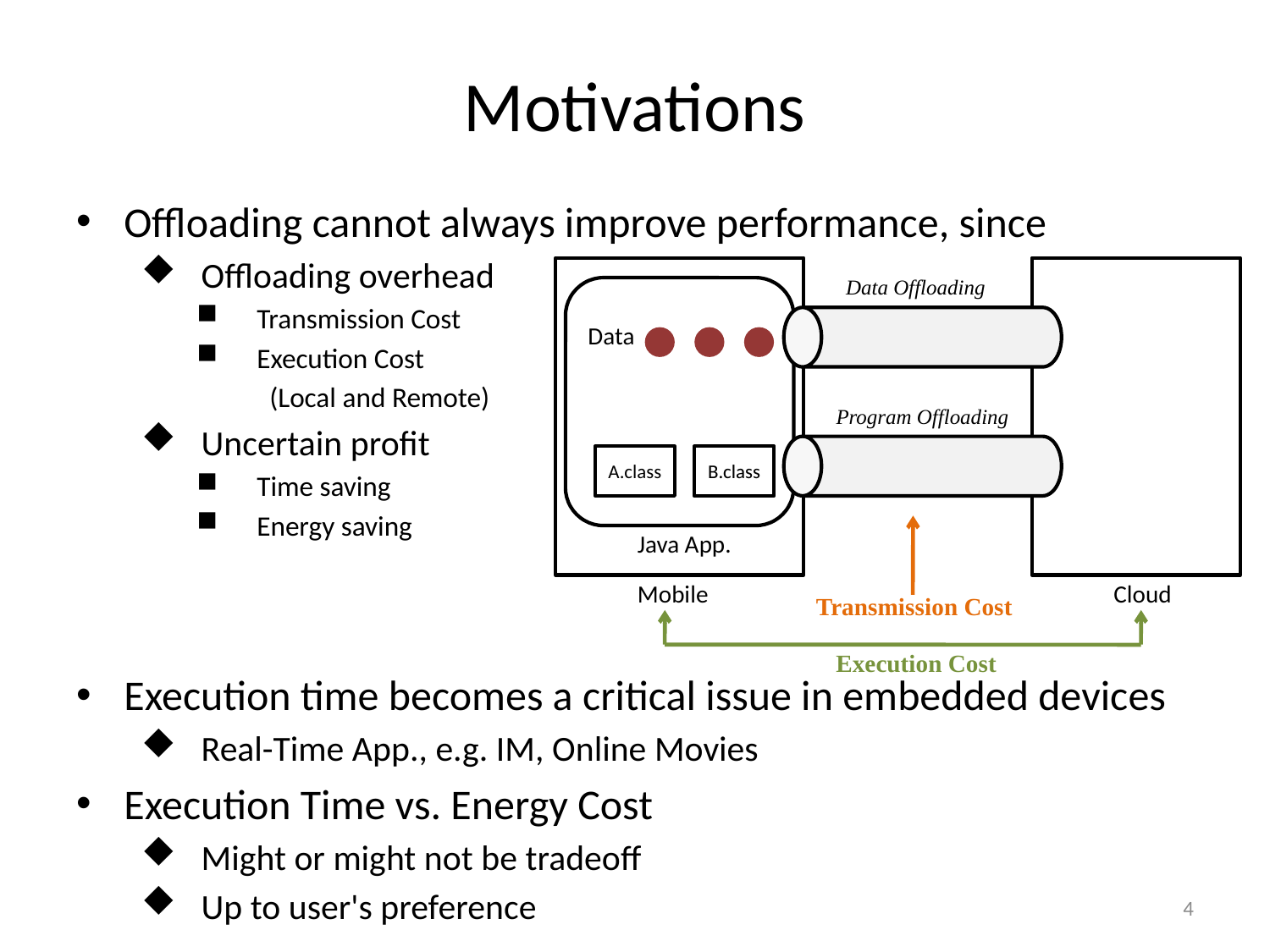

# Motivations
Offloading cannot always improve performance, since
Offloading overhead
Transmission Cost
Execution Cost
	  (Local and Remote)
Uncertain profit
Time saving
Energy saving

Execution time becomes a critical issue in embedded devices
Real-Time App., e.g. IM, Online Movies
Execution Time vs. Energy Cost
Might or might not be tradeoff
Up to user's preference

Data Offloading

Data

Program Offloading
A.class
B.class
B.class
Java App.
Mobile
Cloud
Transmission Cost
Execution Cost
4